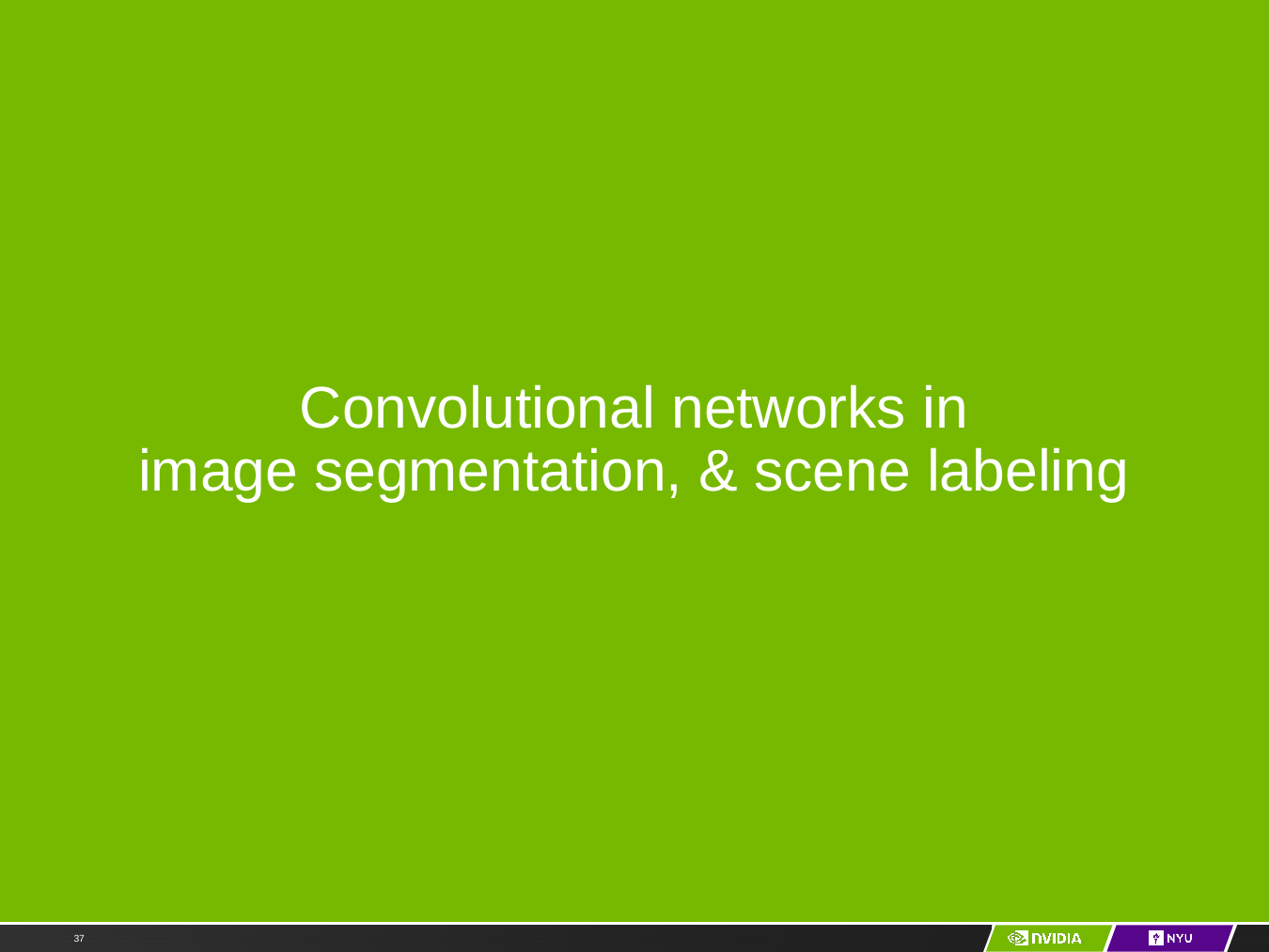

# Convolutional networks in image segmentation, & scene labeling